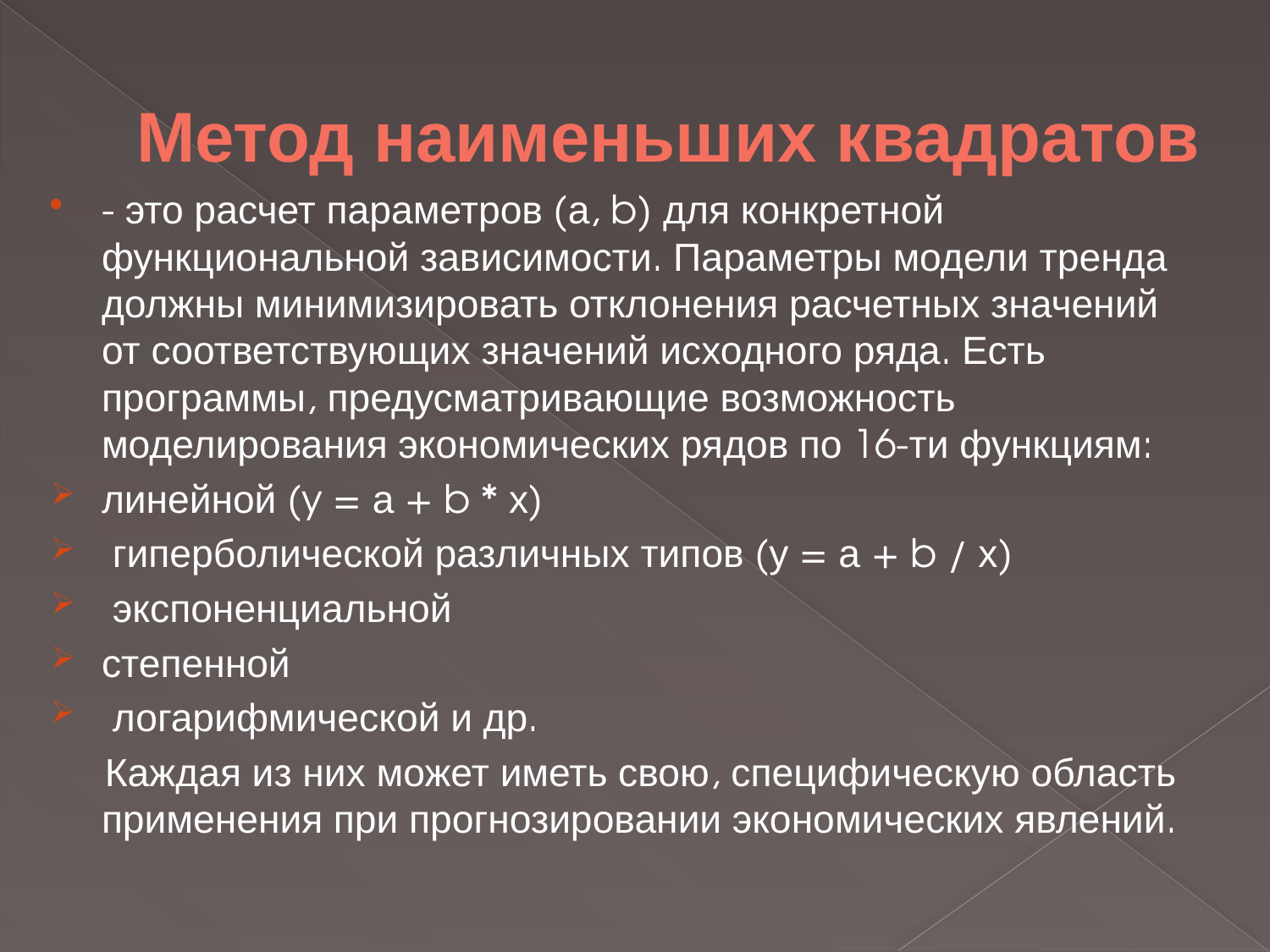

# Метод наименьших квадратов
- это расчет параметров (а, b) для конкретной функциональной зависимости. Параметры модели тренда должны минимизировать отклонения расчетных значений от соответствующих значений исходного ряда. Есть программы, предусматривающие возможность моделирования экономических рядов по 16-ти функциям:
линейной (y = а + b * х)
 гиперболической различных типов (у = а + b / х)
 экспоненциальной
степенной
 логарифмической и др.
     Каждая из них может иметь свою, специфическую область применения при прогнозировании экономических явлений.